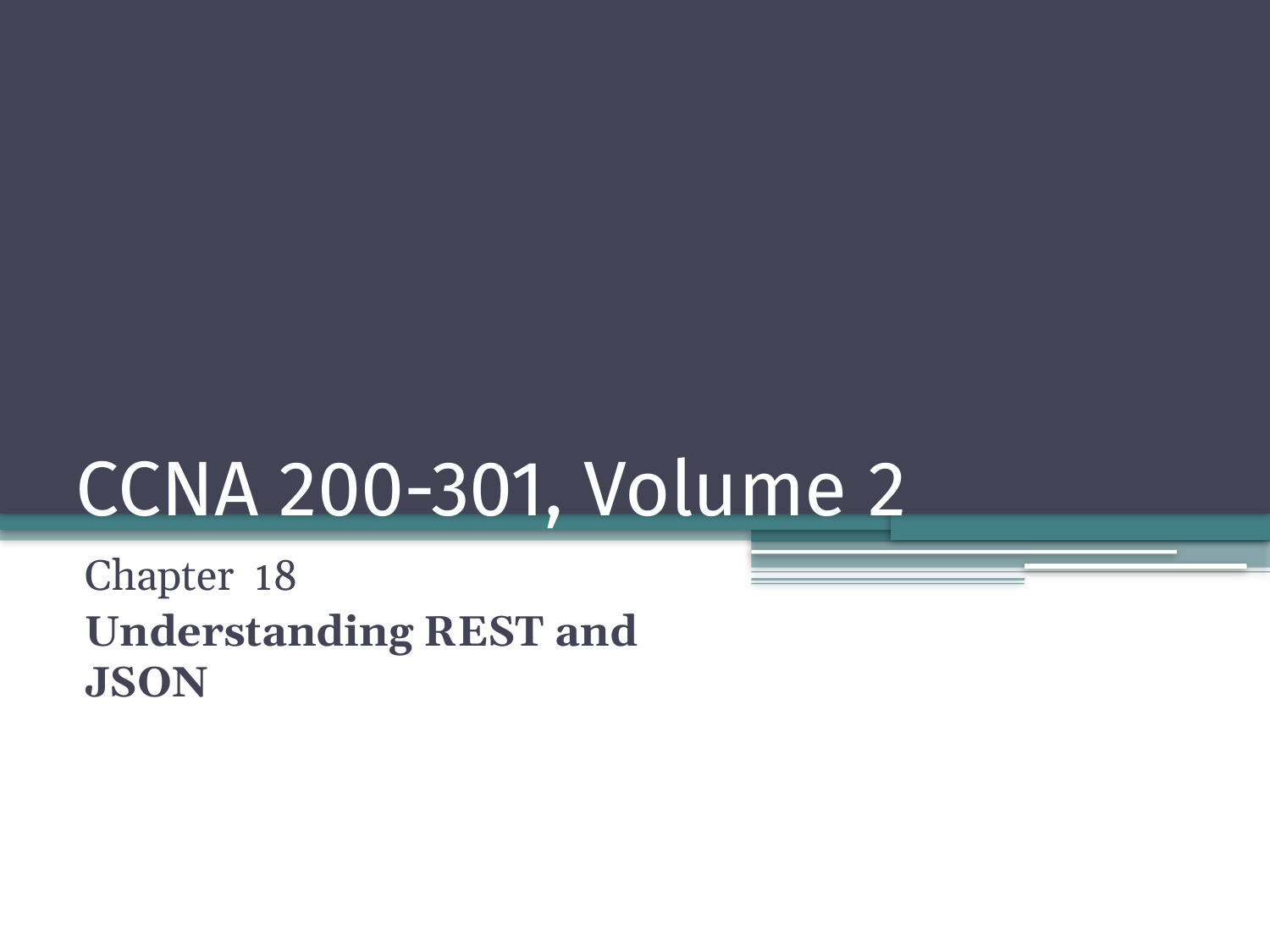

# CCNA 200-301, Volume 2
Chapter  18
Understanding REST and JSON